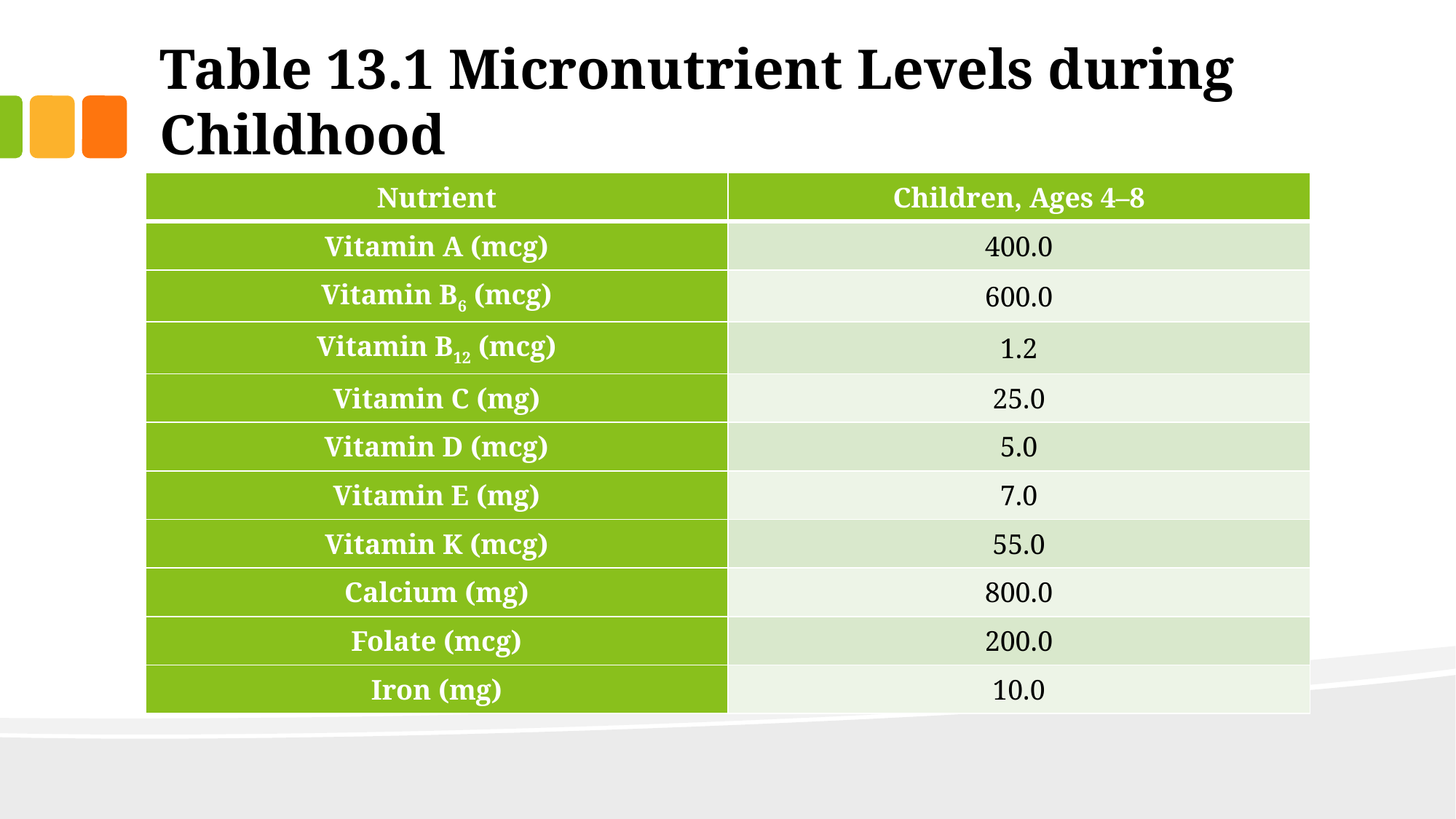

# Table 13.1 Micronutrient Levels during Childhood
| Nutrient | Children, Ages 4–8 |
| --- | --- |
| Vitamin A (mcg) | 400.0 |
| Vitamin B6 (mcg) | 600.0 |
| Vitamin B12 (mcg) | 1.2 |
| Vitamin C (mg) | 25.0 |
| Vitamin D (mcg) | 5.0 |
| Vitamin E (mg) | 7.0 |
| Vitamin K (mcg) | 55.0 |
| Calcium (mg) | 800.0 |
| Folate (mcg) | 200.0 |
| Iron (mg) | 10.0 |